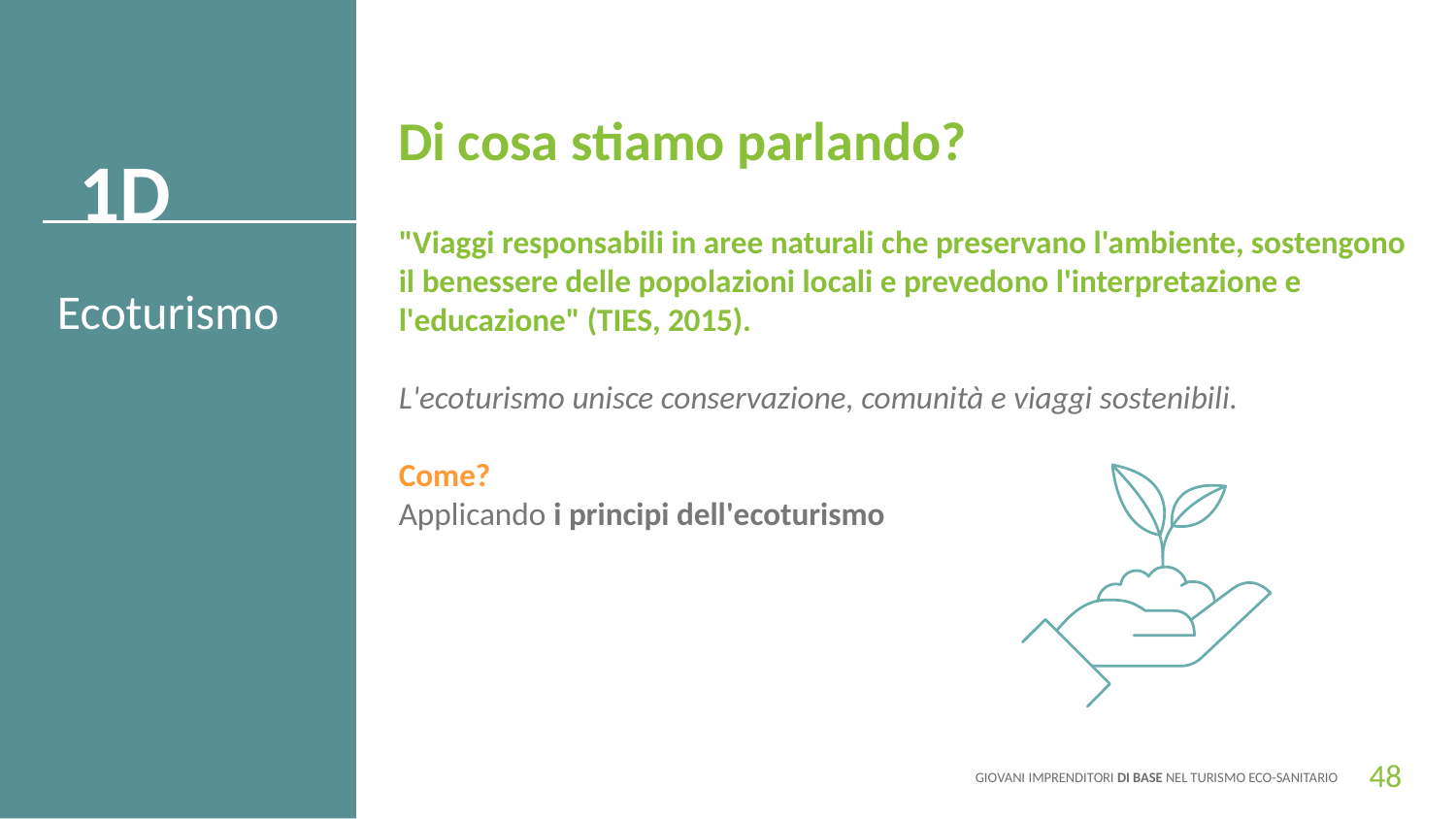

Di cosa stiamo parlando?
1D
"Viaggi responsabili in aree naturali che preservano l'ambiente, sostengono il benessere delle popolazioni locali e prevedono l'interpretazione e l'educazione" (TIES, 2015).

L'ecoturismo unisce conservazione, comunità e viaggi sostenibili.

Come?
Applicando i principi dell'ecoturismo
Ecoturismo

48